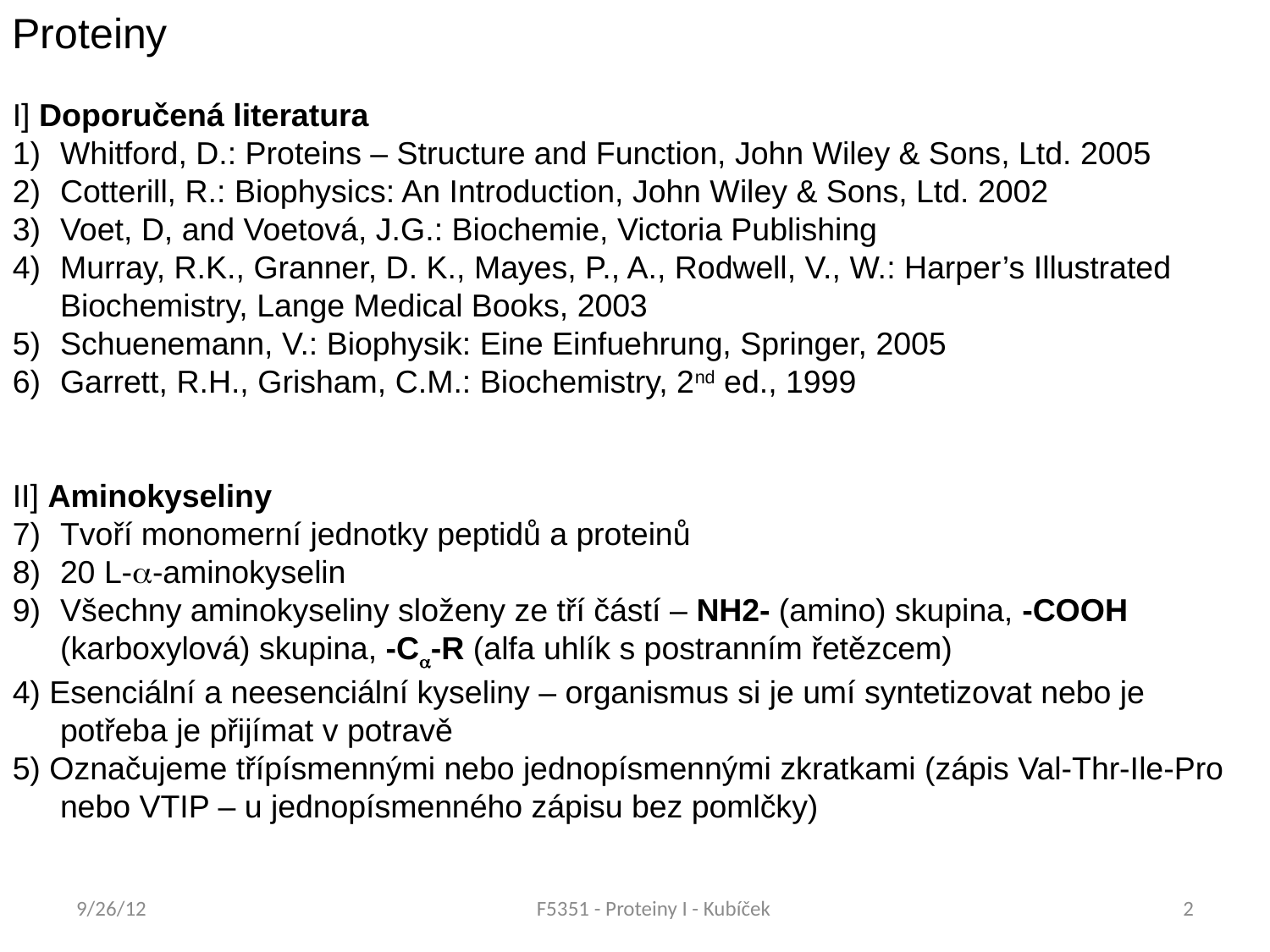

Proteiny

I] Doporučená literatura
Whitford, D.: Proteins – Structure and Function, John Wiley & Sons, Ltd. 2005
Cotterill, R.: Biophysics: An Introduction, John Wiley & Sons, Ltd. 2002
Voet, D, and Voetová, J.G.: Biochemie, Victoria Publishing
Murray, R.K., Granner, D. K., Mayes, P., A., Rodwell, V., W.: Harper’s Illustrated Biochemistry, Lange Medical Books, 2003
Schuenemann, V.: Biophysik: Eine Einfuehrung, Springer, 2005
Garrett, R.H., Grisham, C.M.: Biochemistry, 2nd ed., 1999

II] Aminokyseliny
Tvoří monomerní jednotky peptidů a proteinů
20 L-α-aminokyselin
Všechny aminokyseliny složeny ze tří částí – NH2- (amino) skupina, -COOH (karboxylová) skupina, -Cα-R (alfa uhlík s postranním řetězcem)
4) Esenciální a neesenciální kyseliny – organismus si je umí syntetizovat nebo je potřeba je přijímat v potravě
5) Označujeme třípísmennými nebo jednopísmennými zkratkami (zápis Val-Thr-Ile-Pro nebo VTIP – u jednopísmenného zápisu bez pomlčky)

9/26/12
F5351 - Proteiny I - Kubíček
2